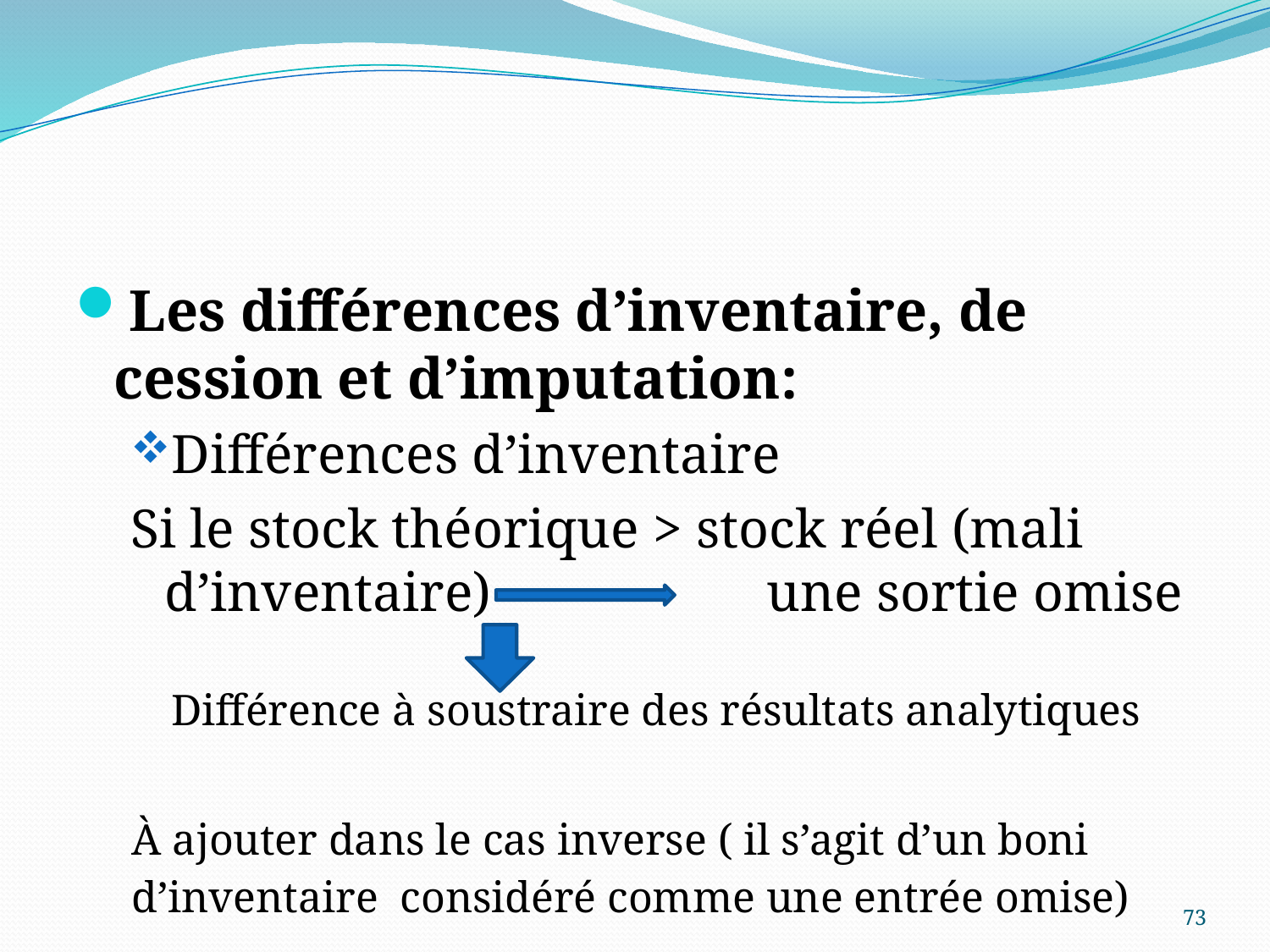

#
Les différences d’inventaire, de cession et d’imputation:
Différences d’inventaire
Si le stock théorique > stock réel (mali d’inventaire)                    une sortie omise

| Différence à soustraire des résultats analytiques |
| --- |
| À ajouter dans le cas inverse ( il s’agit d’un boni d’inventaire considéré comme une entrée omise) |
| --- |
73